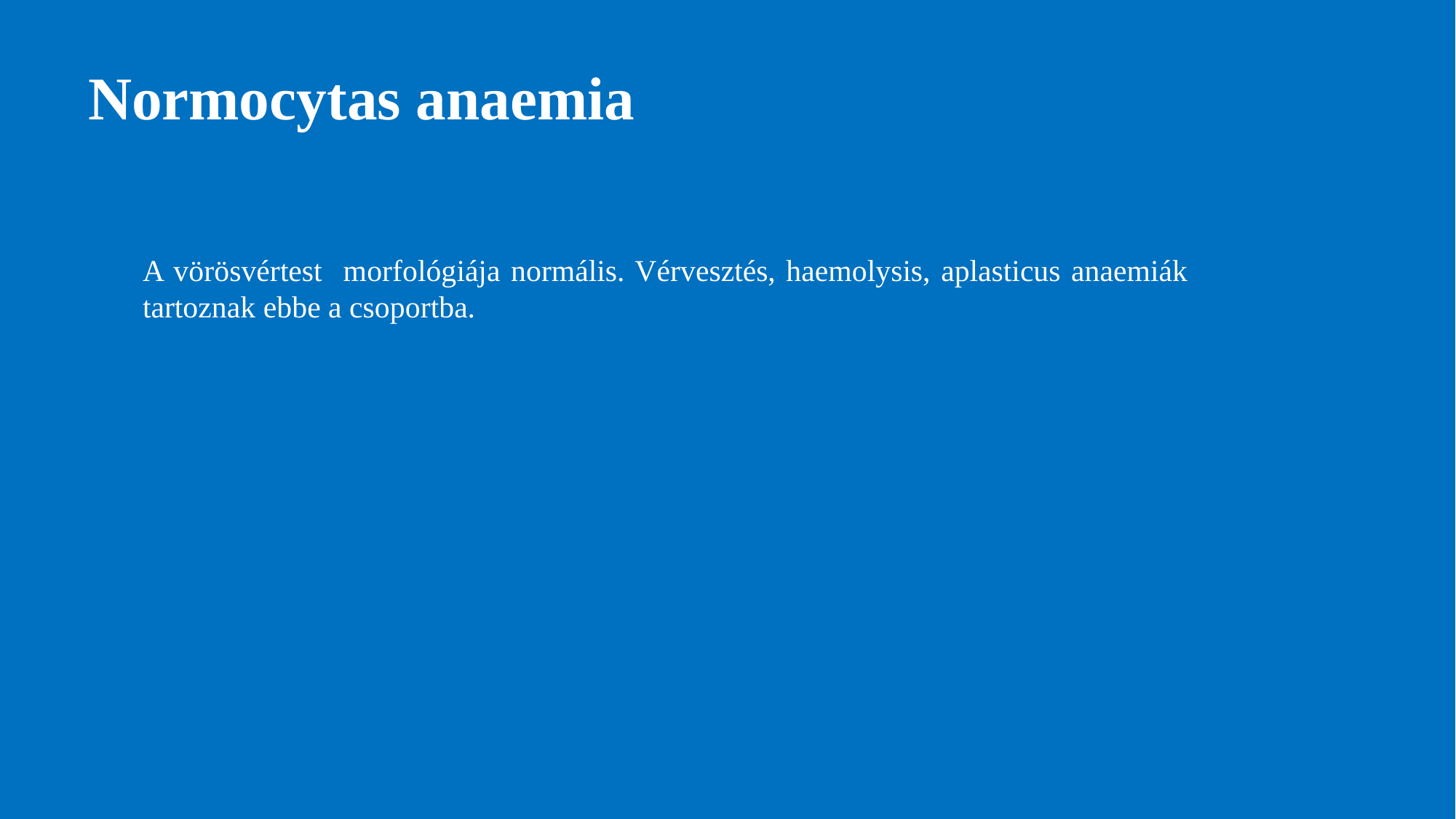

# Normocytas anaemia
A vörösvértest  morfológiája normális. Vérvesztés, haemolysis, aplasticus anaemiák tartoznak ebbe a csoportba.